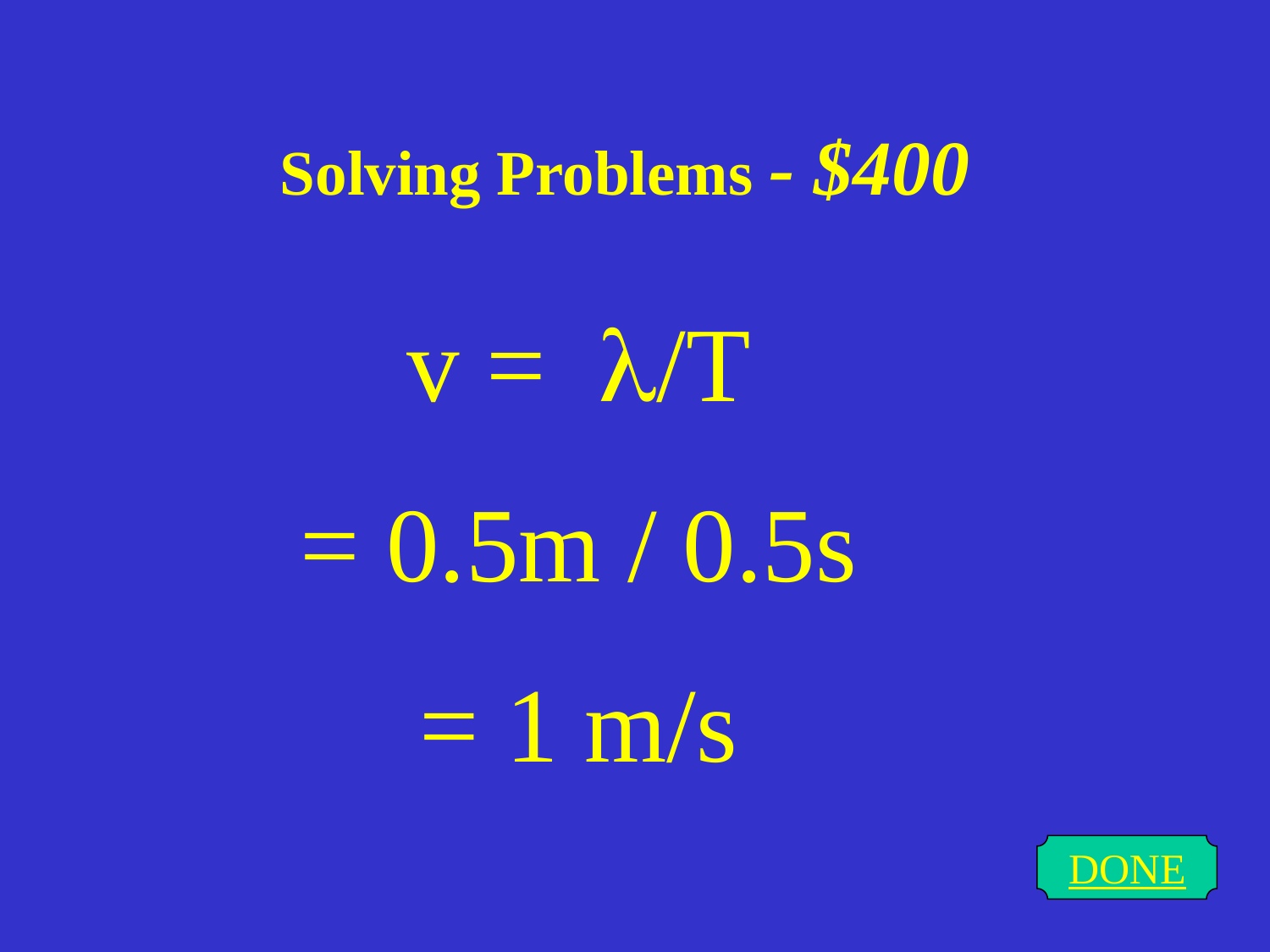

# Solving Problems - $400
v =  λ/T
= 0.5m / 0.5s
= 1 m/s

DONE